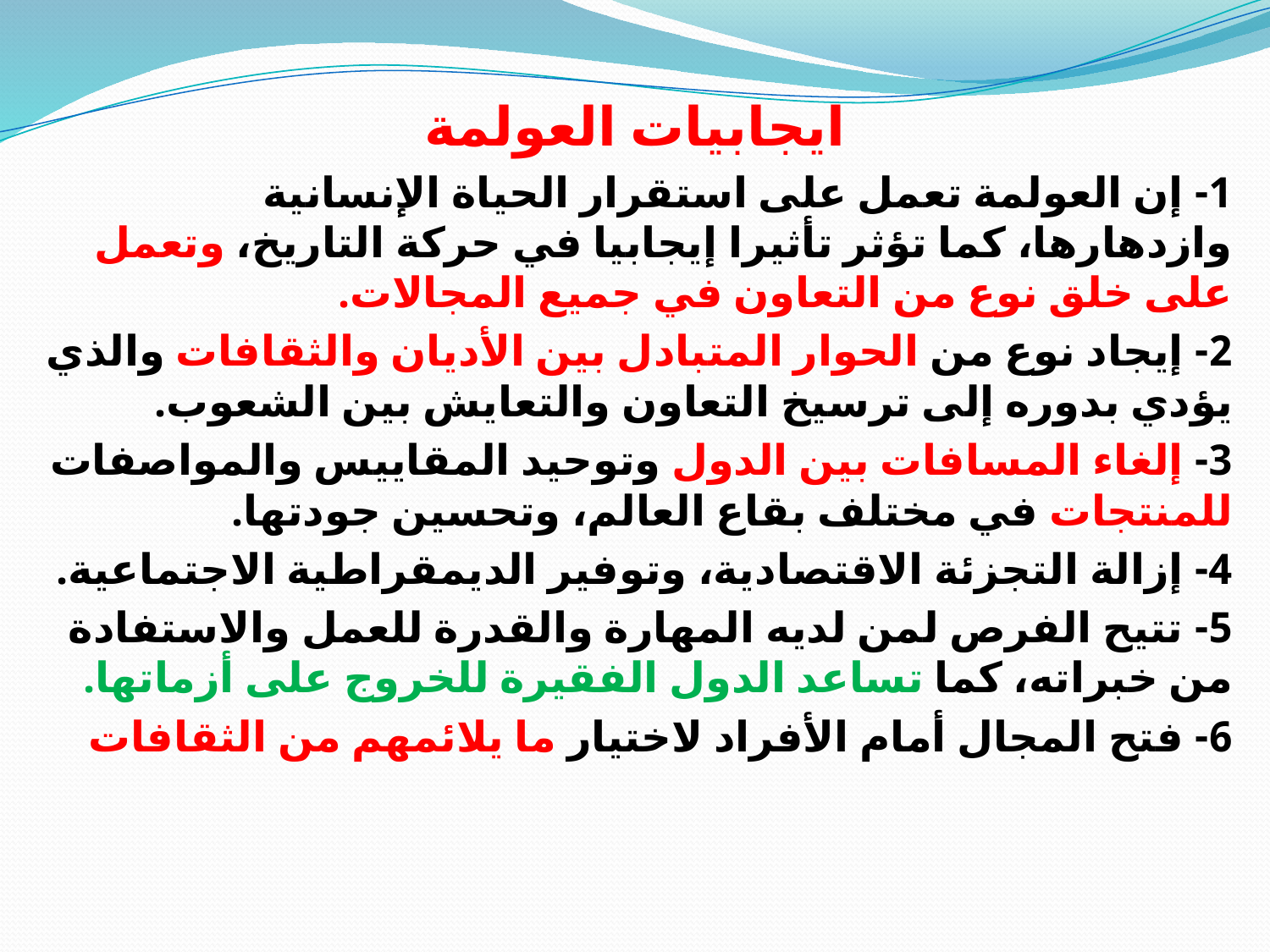

ايجابيات العولمة
1- إن العولمة تعمل على استقرار الحياة الإنسانية وازدهارها، كما تؤثر تأثيرا إيجابيا في حركة التاريخ، وتعمل على خلق نوع من التعاون في جميع المجالات.
2- إيجاد نوع من الحوار المتبادل بين الأديان والثقافات والذي يؤدي بدوره إلى ترسيخ التعاون والتعايش بين الشعوب.
3- إلغاء المسافات بين الدول وتوحيد المقاييس والمواصفات للمنتجات في مختلف بقاع العالم، وتحسين جودتها.
4- إزالة التجزئة الاقتصادية، وتوفير الديمقراطية الاجتماعية.
5- تتيح الفرص لمن لديه المهارة والقدرة للعمل والاستفادة من خبراته، كما تساعد الدول الفقيرة للخروج على أزماتها.
6- فتح المجال أمام الأفراد لاختيار ما يلائمهم من الثقافات